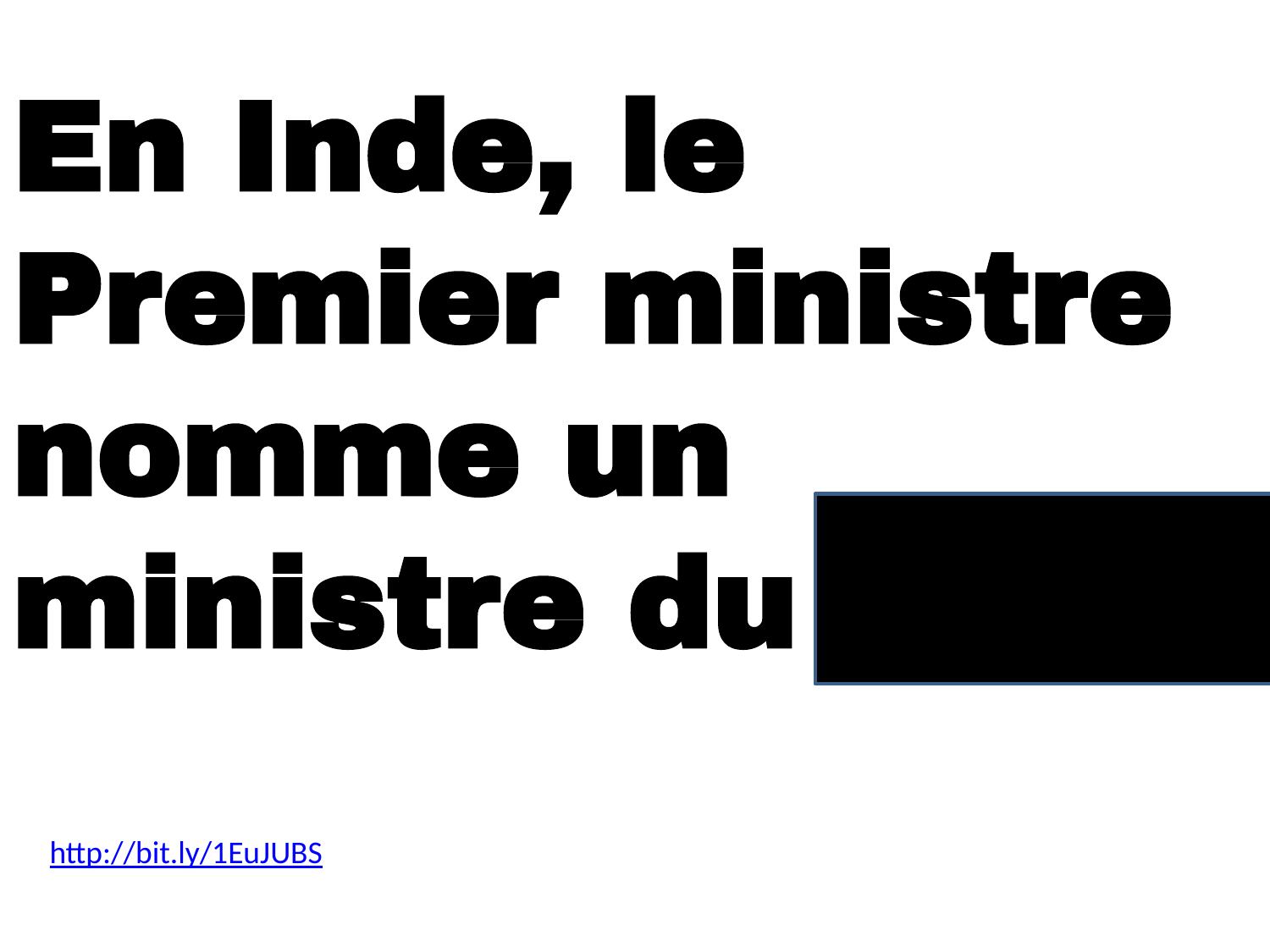

En Inde, le Premier ministre nomme un ministre du yoga

http://bit.ly/1EuJUBS